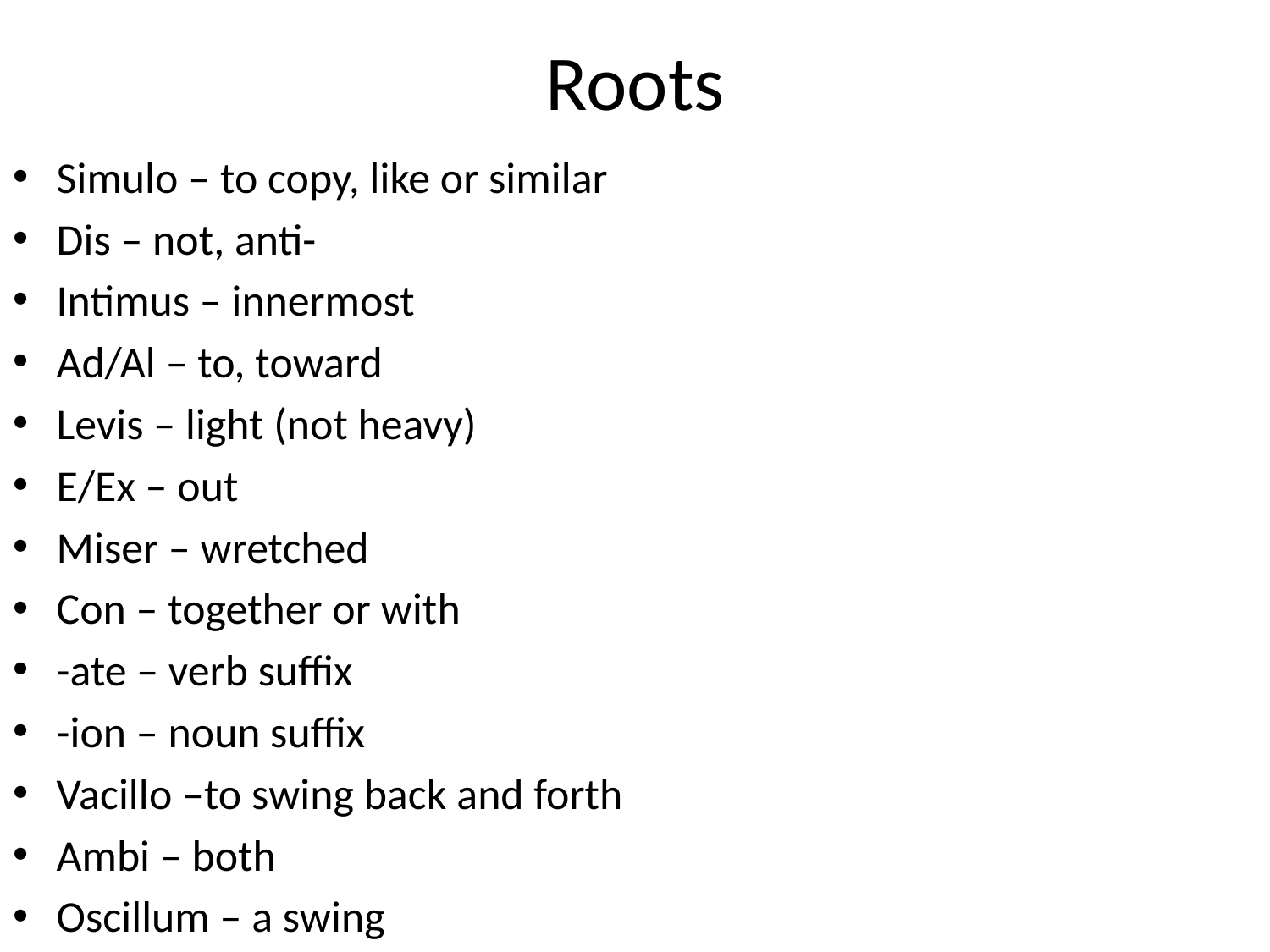

# Roots
Simulo – to copy, like or similar
Dis – not, anti-
Intimus – innermost
Ad/Al – to, toward
Levis – light (not heavy)
E/Ex – out
Miser – wretched
Con – together or with
-ate – verb suffix
-ion – noun suffix
Vacillo –to swing back and forth
Ambi – both
Oscillum – a swing